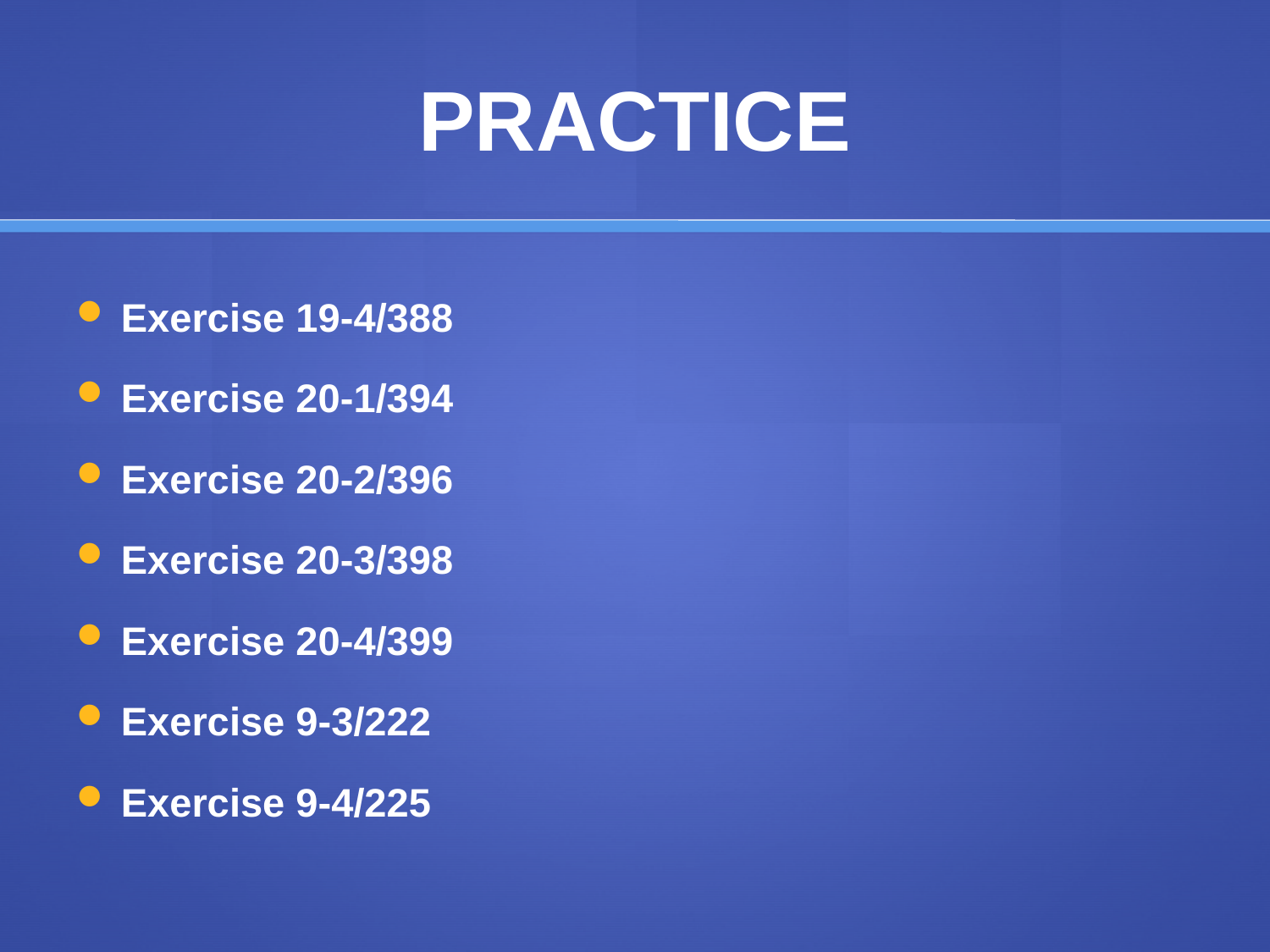

# PRACTICE
Exercise 19-4/388
Exercise 20-1/394
Exercise 20-2/396
Exercise 20-3/398
Exercise 20-4/399
Exercise 9-3/222
Exercise 9-4/225